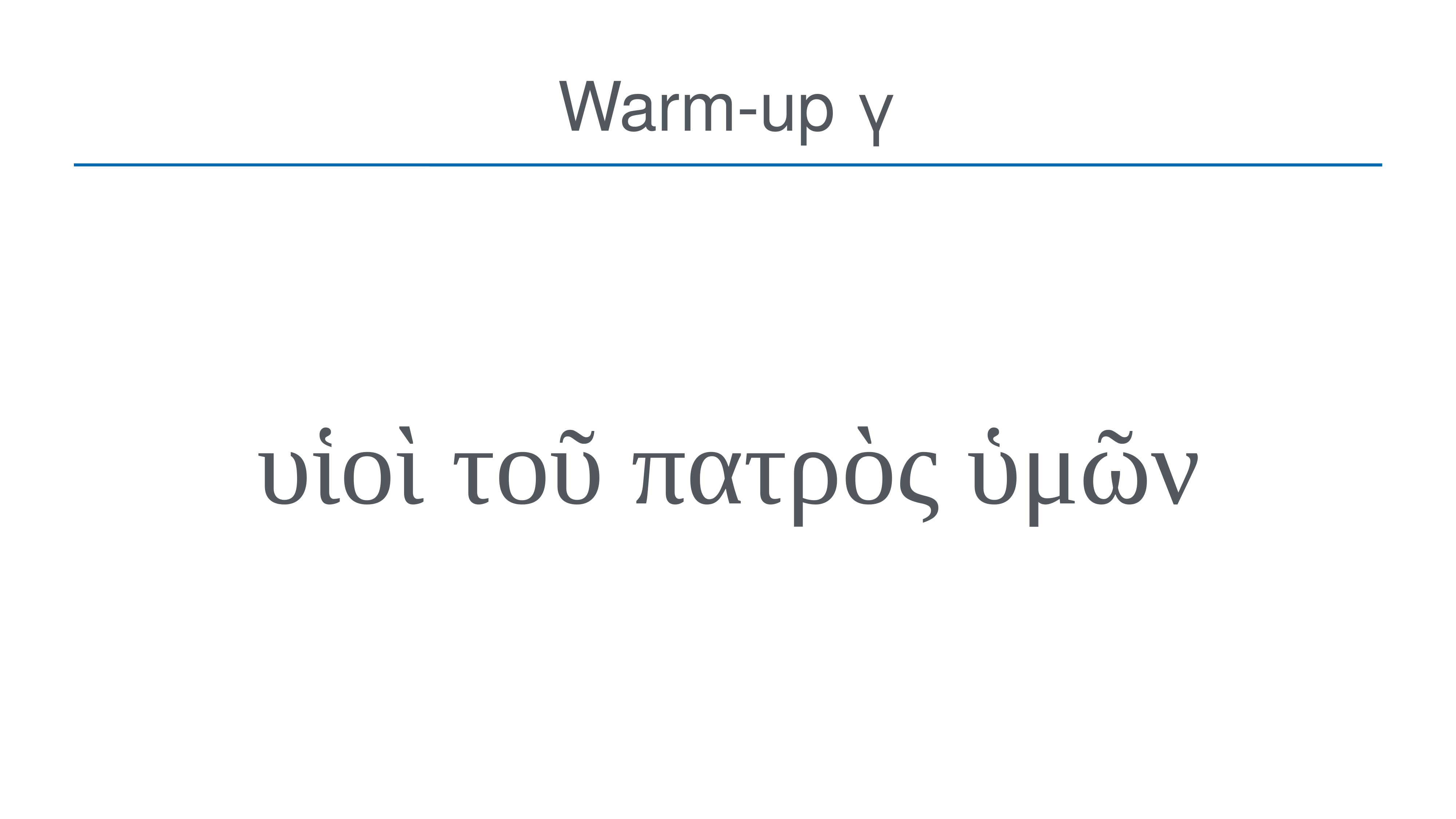

# Warm-up γ
υἱοὶ τοῦ πατρὸς ὑμῶν